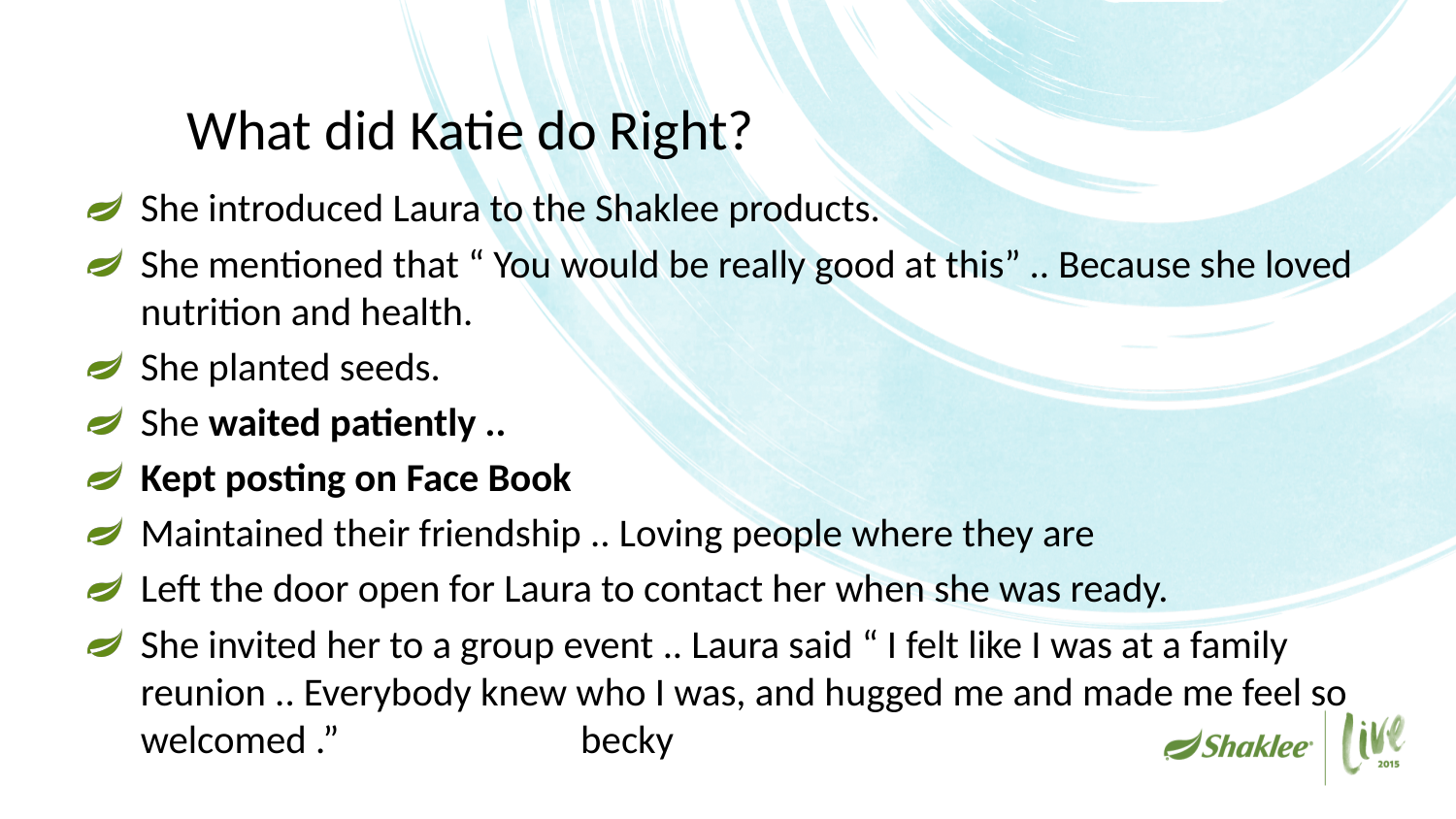

# What did Katie do Right?
She introduced Laura to the Shaklee products.
She mentioned that “ You would be really good at this” .. Because she loved nutrition and health.
She planted seeds.
She waited patiently ..
Kept posting on Face Book
Maintained their friendship .. Loving people where they are
Left the door open for Laura to contact her when she was ready.
She invited her to a group event .. Laura said “ I felt like I was at a family reunion .. Everybody knew who I was, and hugged me and made me feel so welcomed .”                           becky